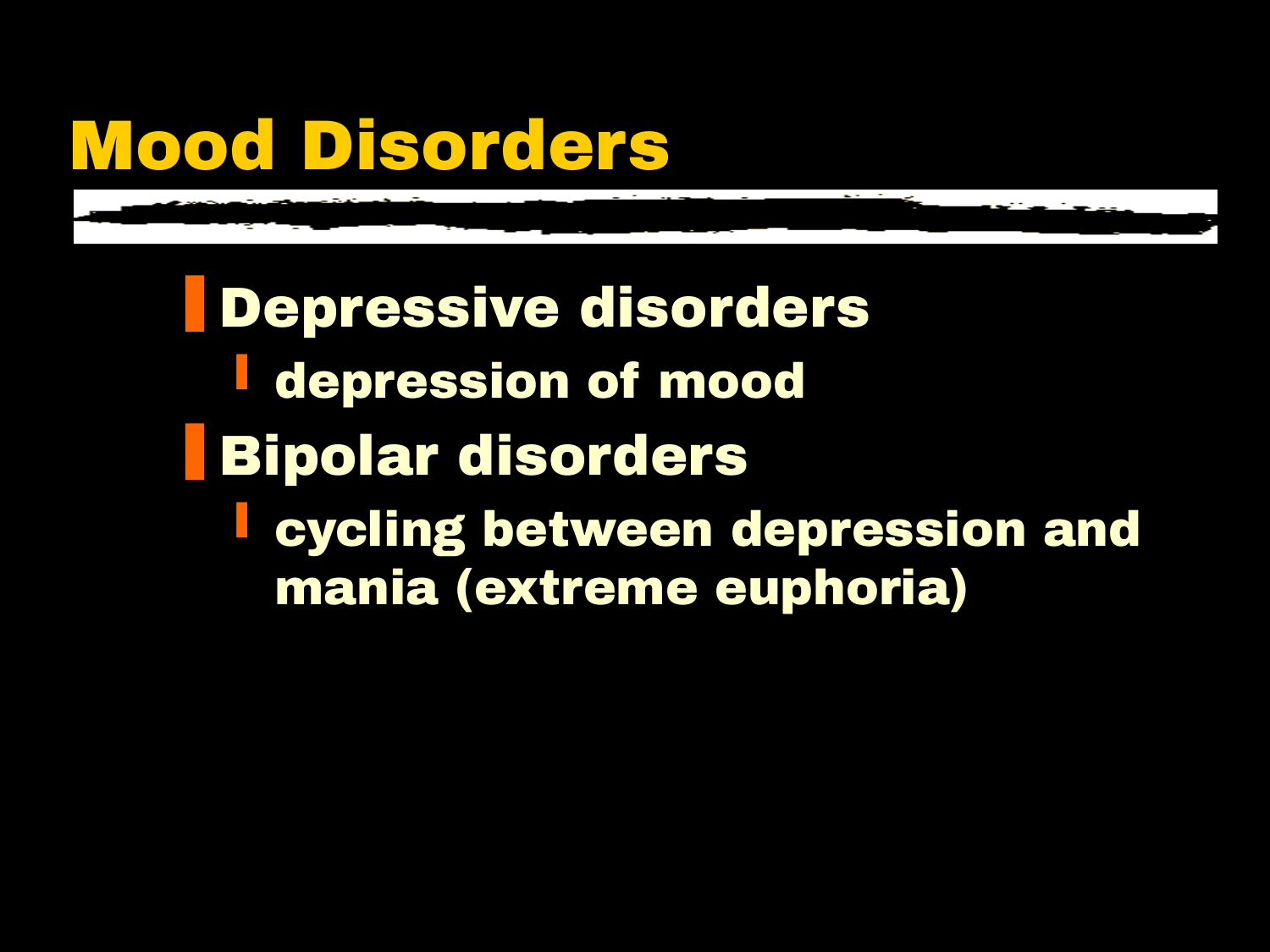

# Mood Disorders
Depressive disorders
depression of mood
Bipolar disorders
cycling between depression and mania (extreme euphoria)